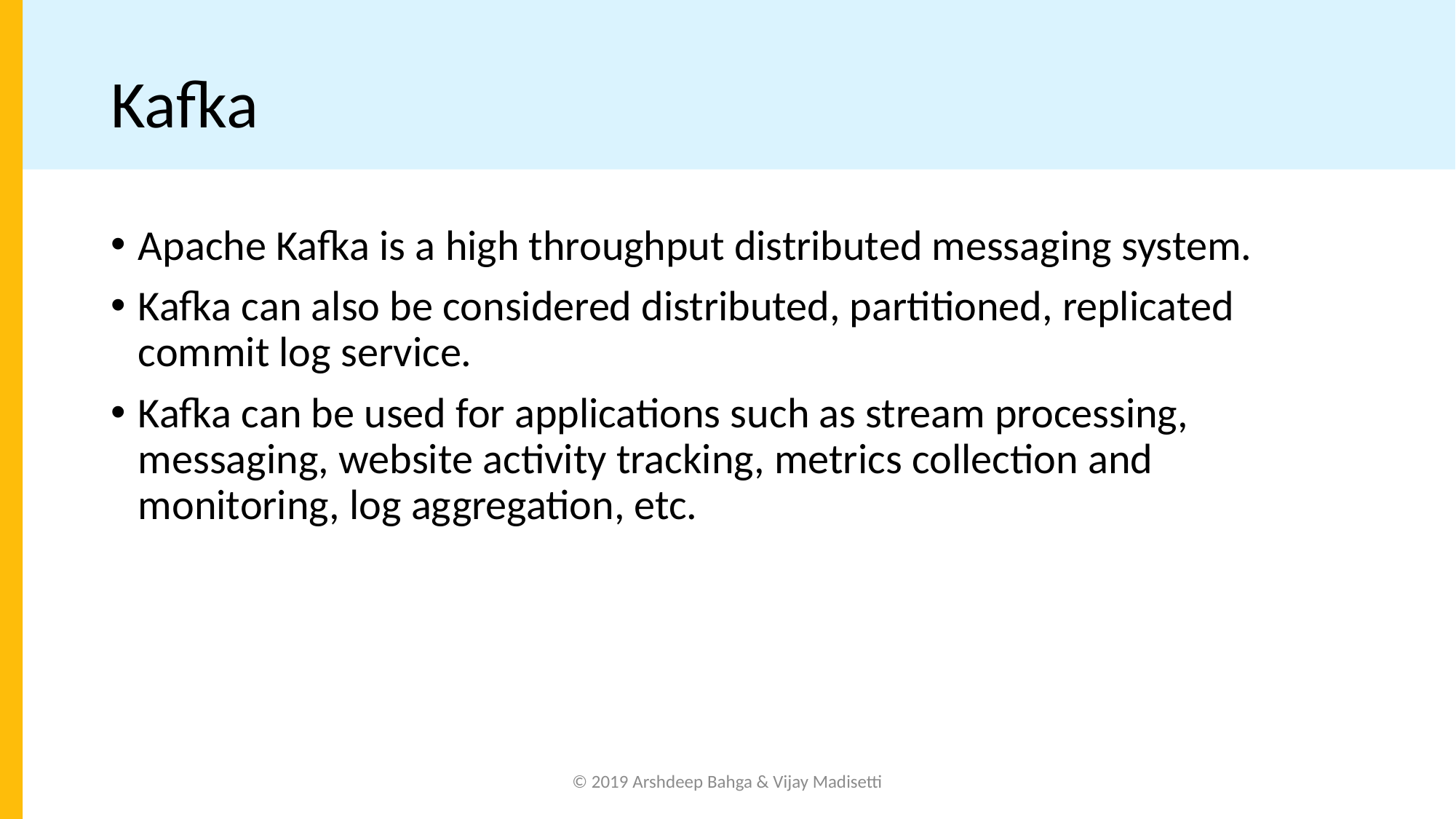

# Kafka
Apache Kafka is a high throughput distributed messaging system.
Kafka can also be considered distributed, partitioned, replicated commit log service.
Kafka can be used for applications such as stream processing, messaging, website activity tracking, metrics collection and monitoring, log aggregation, etc.
© 2019 Arshdeep Bahga & Vijay Madisetti